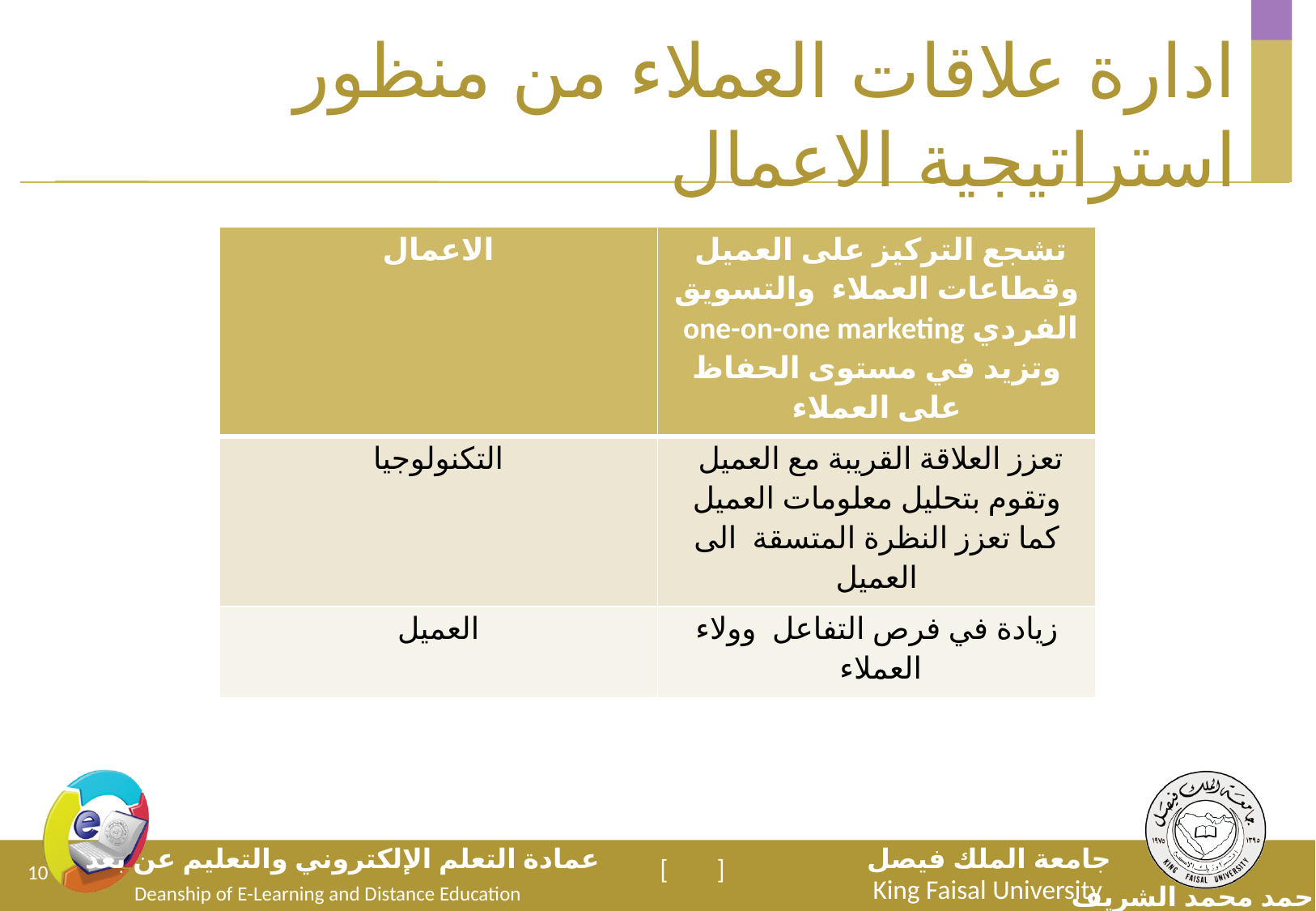

# ادارة علاقات العملاء من منظور  استراتيجية الاعمال

| الاعمال | تشجع التركيز على العميل وقطاعات العملاء والتسويق الفردي one-on-one marketing وتزيد في مستوى الحفاظ على العملاء |
| --- | --- |
| التكنولوجيا | تعزز العلاقة القريبة مع العميل وتقوم بتحليل معلومات العميل كما تعزز النظرة المتسقة الى العميل |
| العميل | زيادة في فرص التفاعل وولاء العملاء |
10